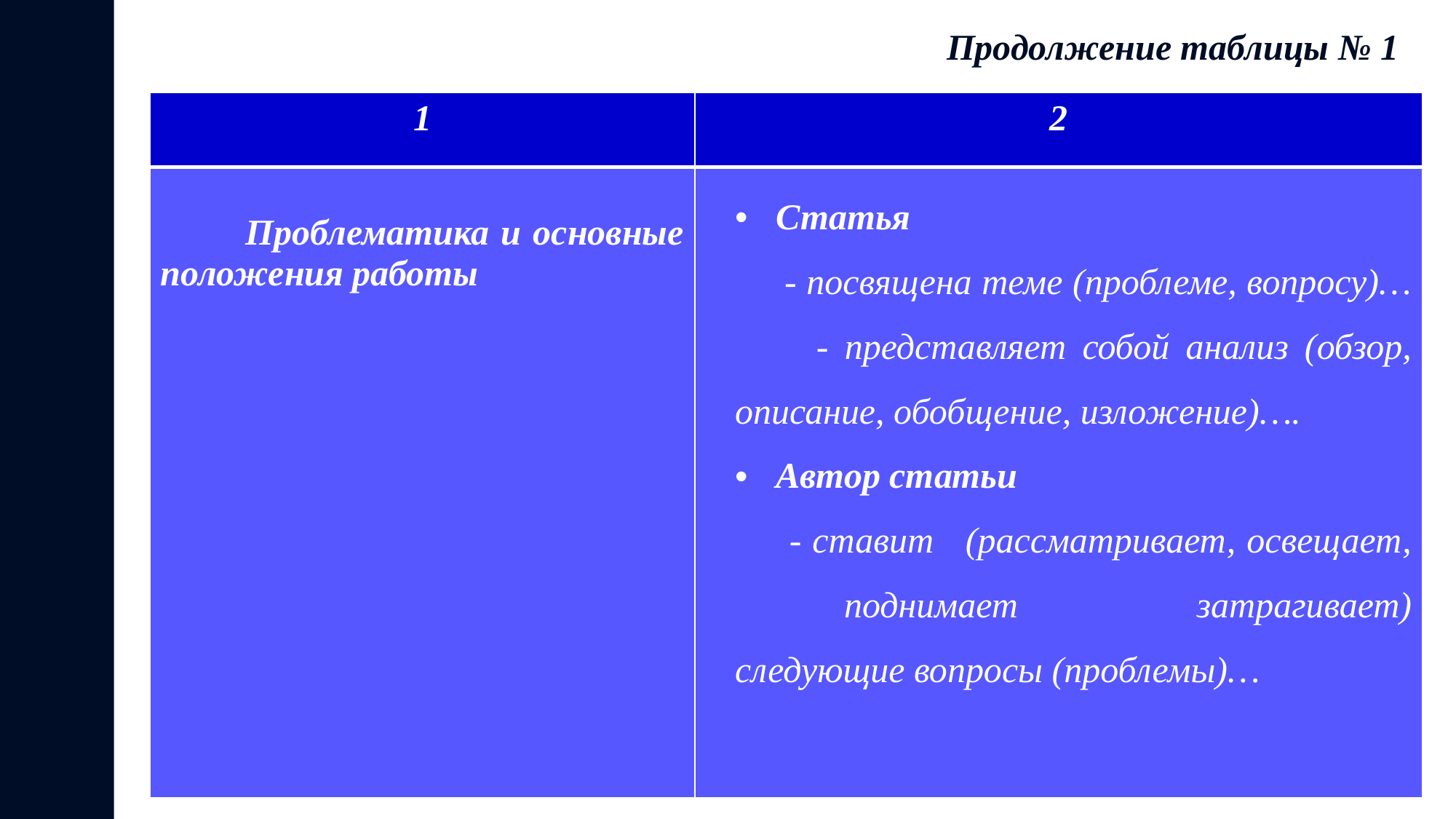

Продолжение таблицы № 1
| 1 | 2 |
| --- | --- |
| Проблематика и основные положения работы | Статья - посвящена теме (проблеме, вопросу)… - представляет собой анализ (обзор, описание, обобщение, изложение)…. Автор статьи - ставит (рассматривает, освещает, поднимает затрагивает) следующие вопросы (проблемы)… |